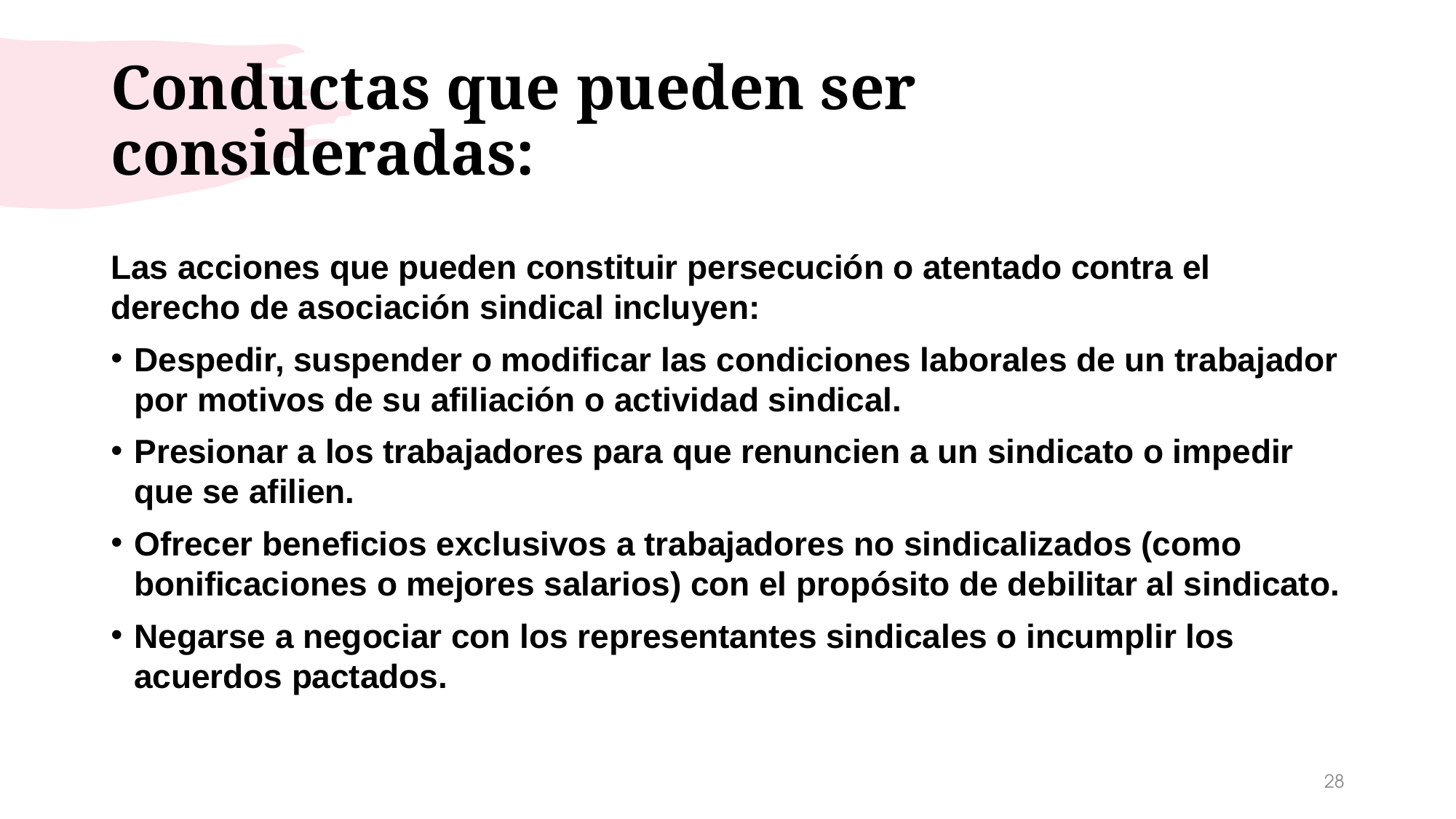

# Conductas que pueden ser consideradas:
Las acciones que pueden constituir persecución o atentado contra el derecho de asociación sindical incluyen:
Despedir, suspender o modificar las condiciones laborales de un trabajador por motivos de su afiliación o actividad sindical.
Presionar a los trabajadores para que renuncien a un sindicato o impedir que se afilien.
Ofrecer beneficios exclusivos a trabajadores no sindicalizados (como bonificaciones o mejores salarios) con el propósito de debilitar al sindicato.
Negarse a negociar con los representantes sindicales o incumplir los acuerdos pactados.

28